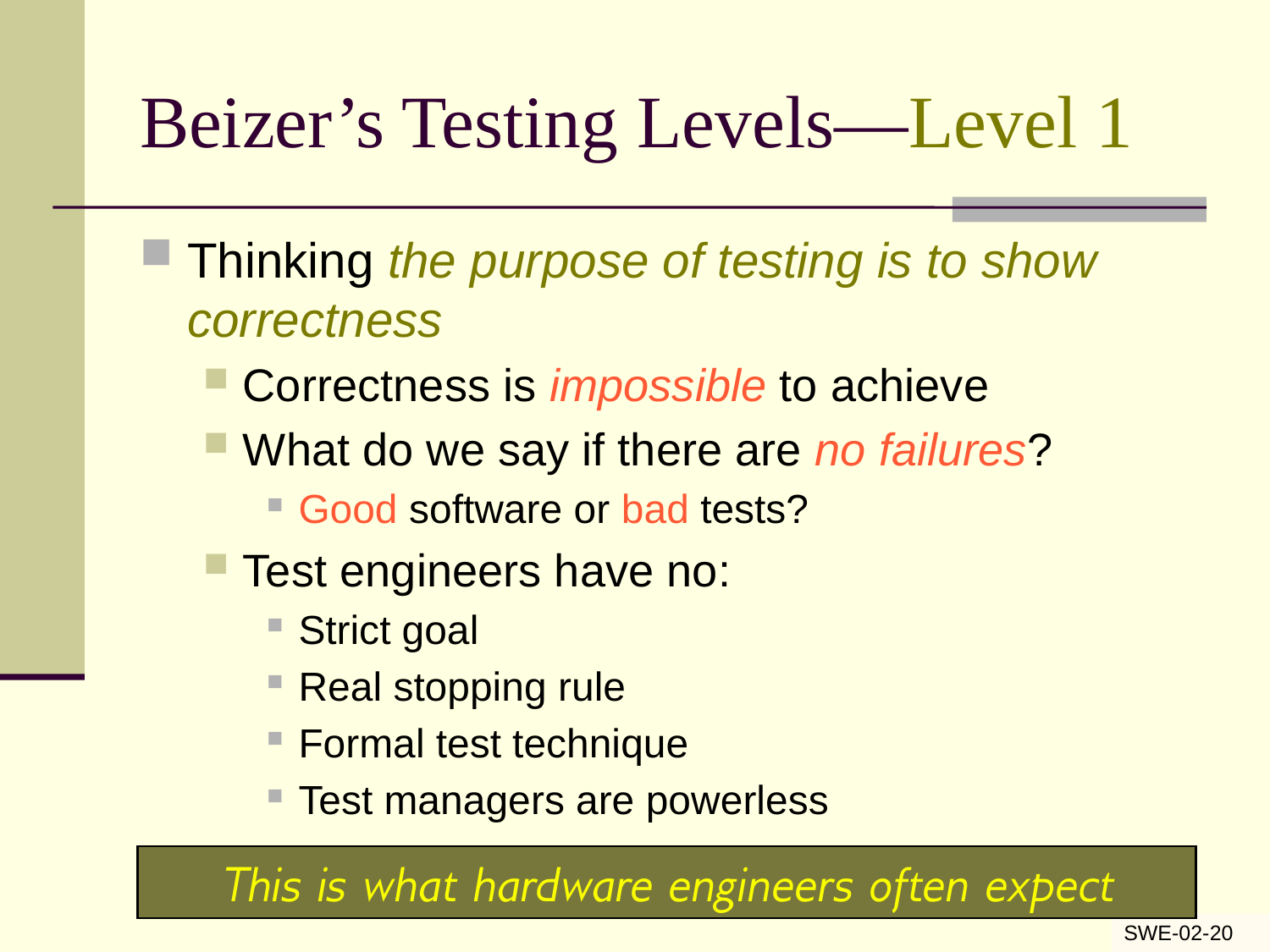

# Beizer’s Testing Levels—Level 1
Thinking the purpose of testing is to show correctness
Correctness is impossible to achieve
What do we say if there are no failures?
Good software or bad tests?
Test engineers have no:
Strict goal
Real stopping rule
Formal test technique
Test managers are powerless
This is what hardware engineers often expect